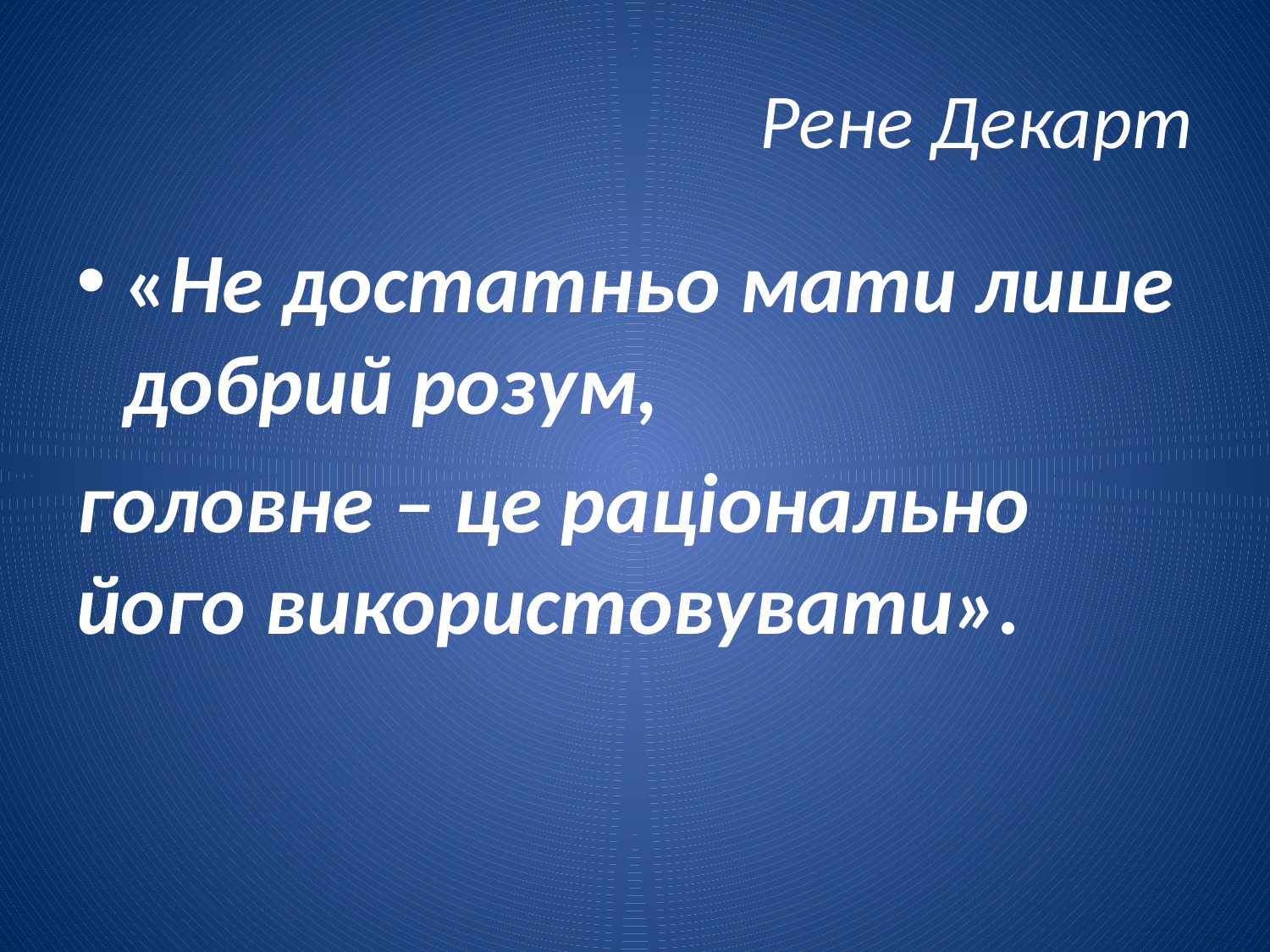

# Рене Декарт
«Не достатньо мати лише добрий розум,
головне – це раціонально його використовувати».